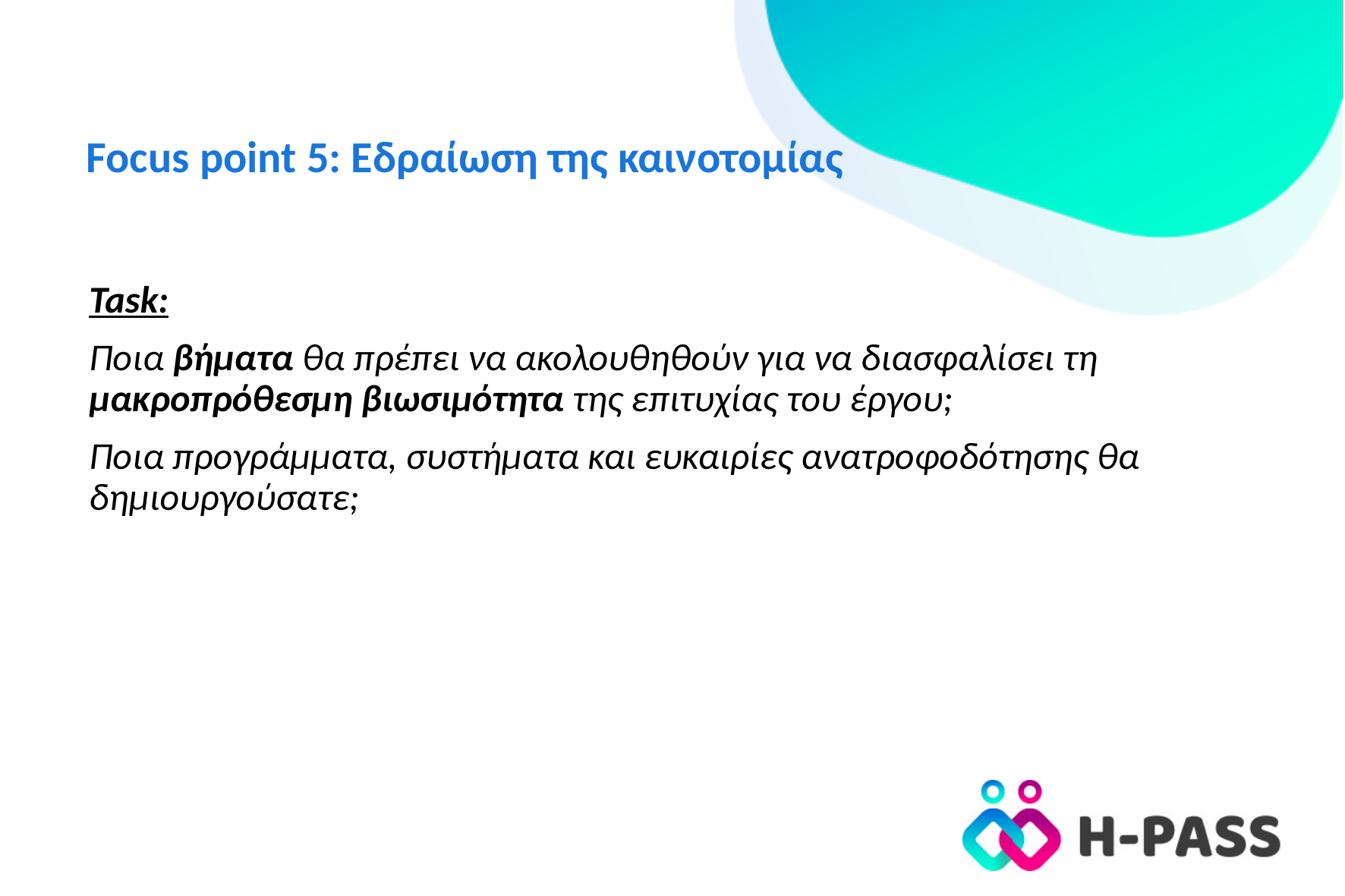

# Focus point 5: Εδραίωση της καινοτομίας
Task:
Ποια βήματα θα πρέπει να ακολουθηθούν για να διασφαλίσει τη μακροπρόθεσμη βιωσιμότητα της επιτυχίας του έργου;
Ποια προγράμματα, συστήματα και ευκαιρίες ανατροφοδότησης θα δημιουργούσατε;